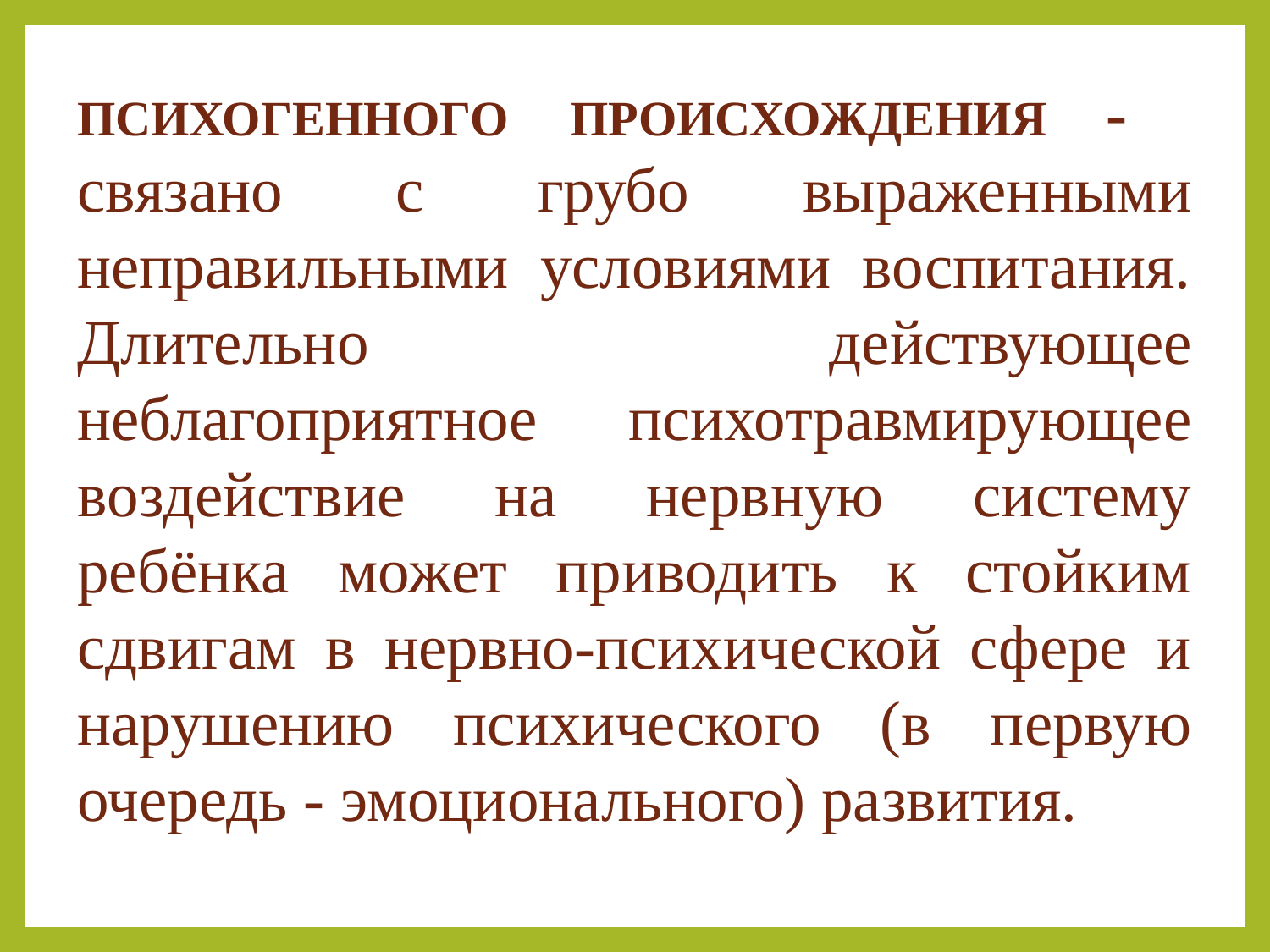

ПСИХОГЕННОГО ПРОИСХОЖДЕНИЯ -  связано с грубо выраженными неправильными условиями воспитания. Длительно действующее неблагоприятное психотравмирующее воздействие на нервную систему ребёнка может приводить к стойким сдвигам в нервно-психической сфере и нарушению психического (в первую очередь - эмоционального) развития.